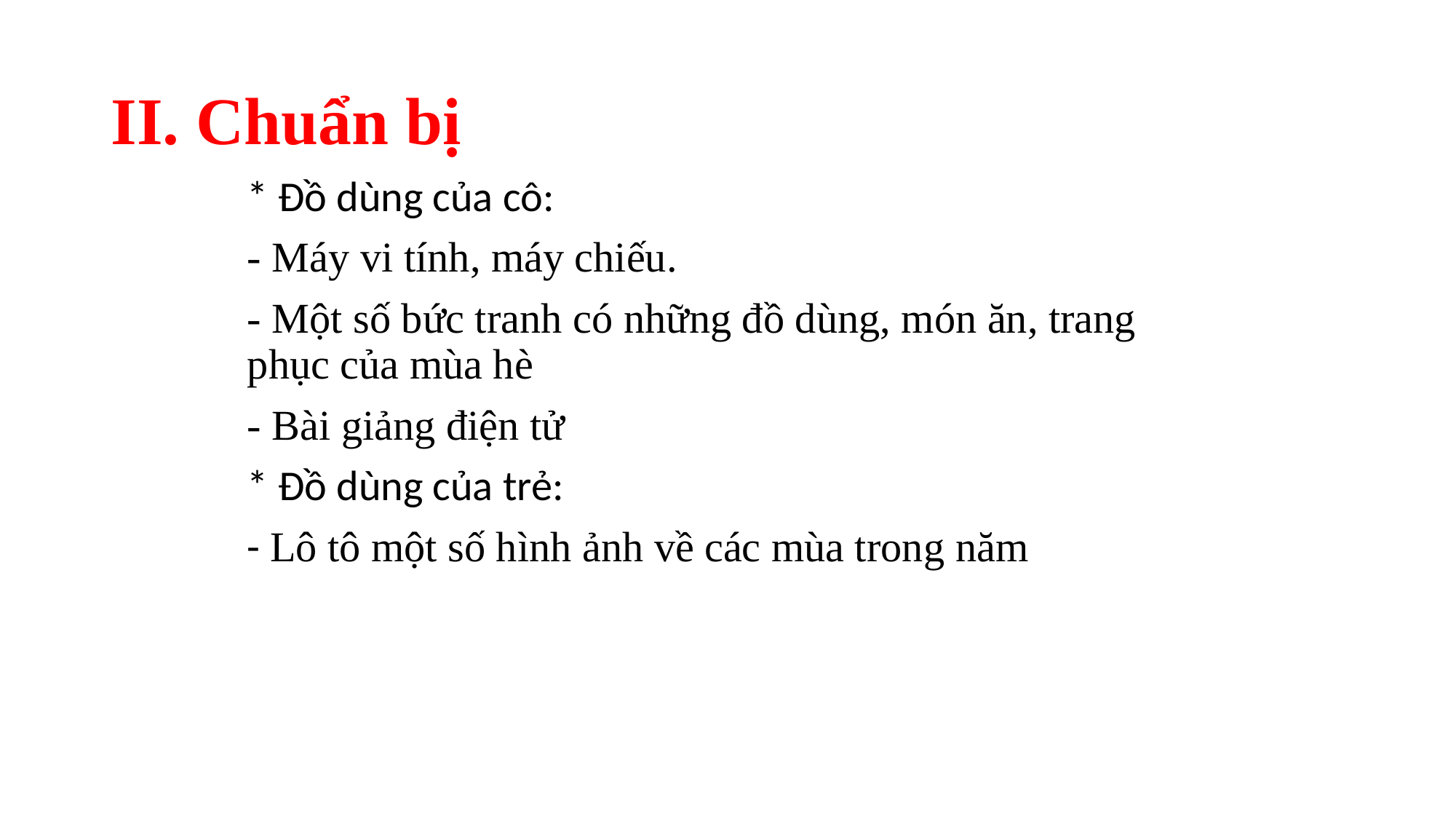

# II. Chuẩn bị
* Đồ dùng của cô:
- Máy vi tính, máy chiếu.
- Một số bức tranh có những đồ dùng, món ăn, trang phục của mùa hè
- Bài giảng điện tử
* Đồ dùng của trẻ:
- Lô tô một số hình ảnh về các mùa trong năm